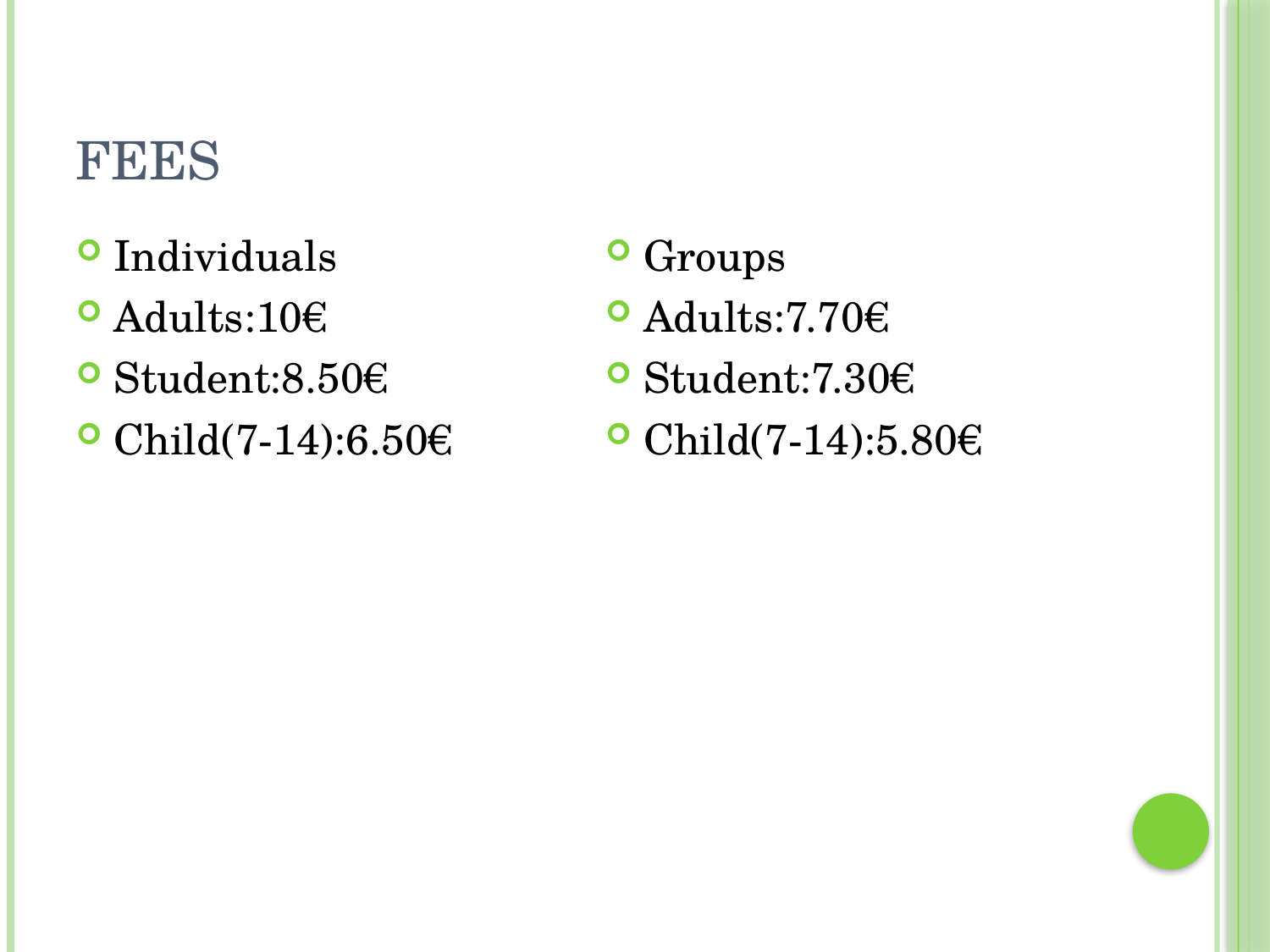

# Fees
Individuals
Adults:10€
Student:8.50€
Child(7-14):6.50€

Groups
Adults:7.70€
Student:7.30€
Child(7-14):5.80€